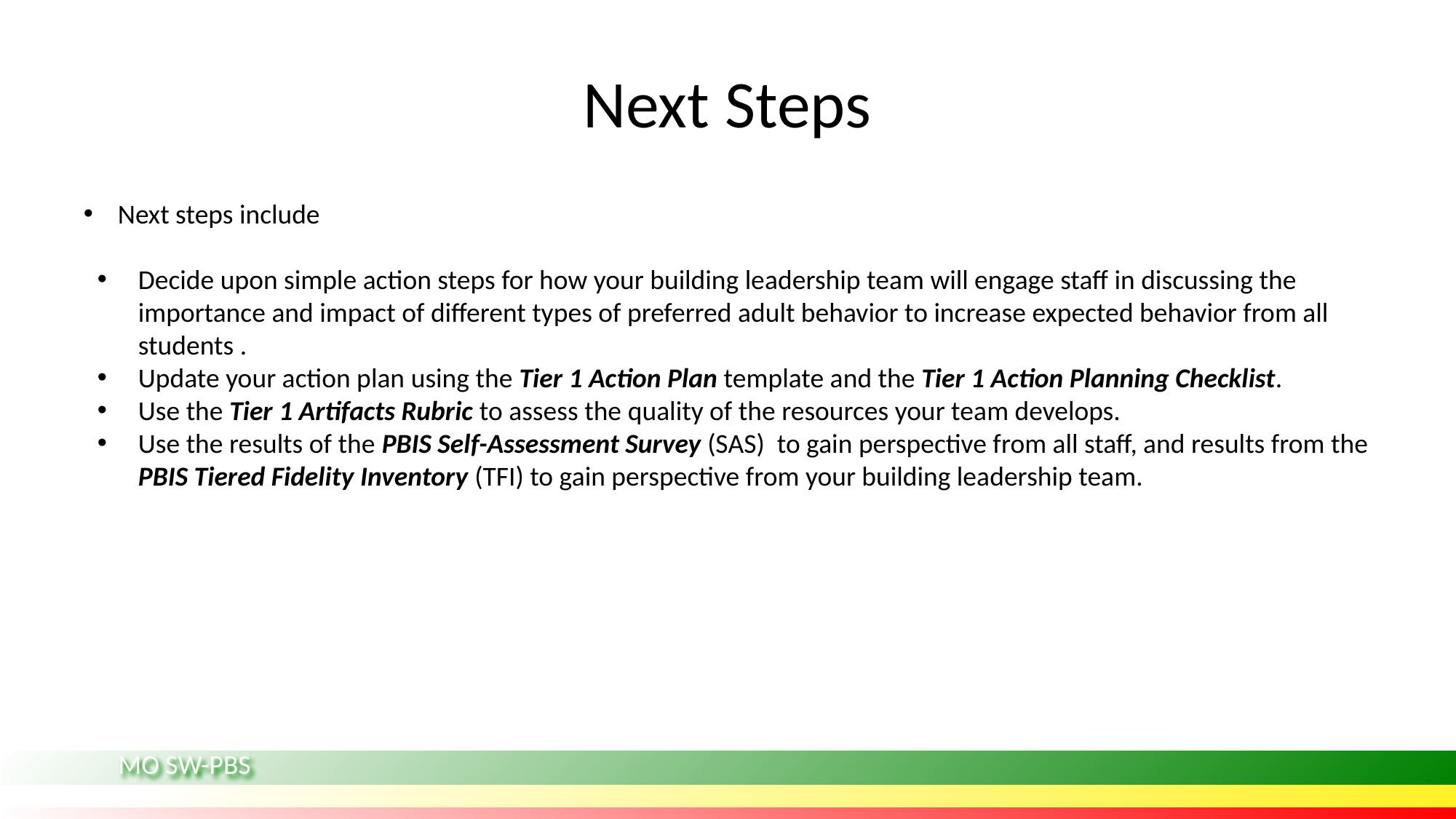

# Next Steps
Next steps include

Decide upon simple action steps for how your building leadership team will engage staff in discussing the importance and impact of different types of preferred adult behavior to increase expected behavior from all students .
Update your action plan using the Tier 1 Action Plan template and the Tier 1 Action Planning Checklist.
Use the Tier 1 Artifacts Rubric to assess the quality of the resources your team develops.
Use the results of the PBIS Self-Assessment Survey (SAS)  to gain perspective from all staff, and results from the PBIS Tiered Fidelity Inventory (TFI) to gain perspective from your building leadership team.